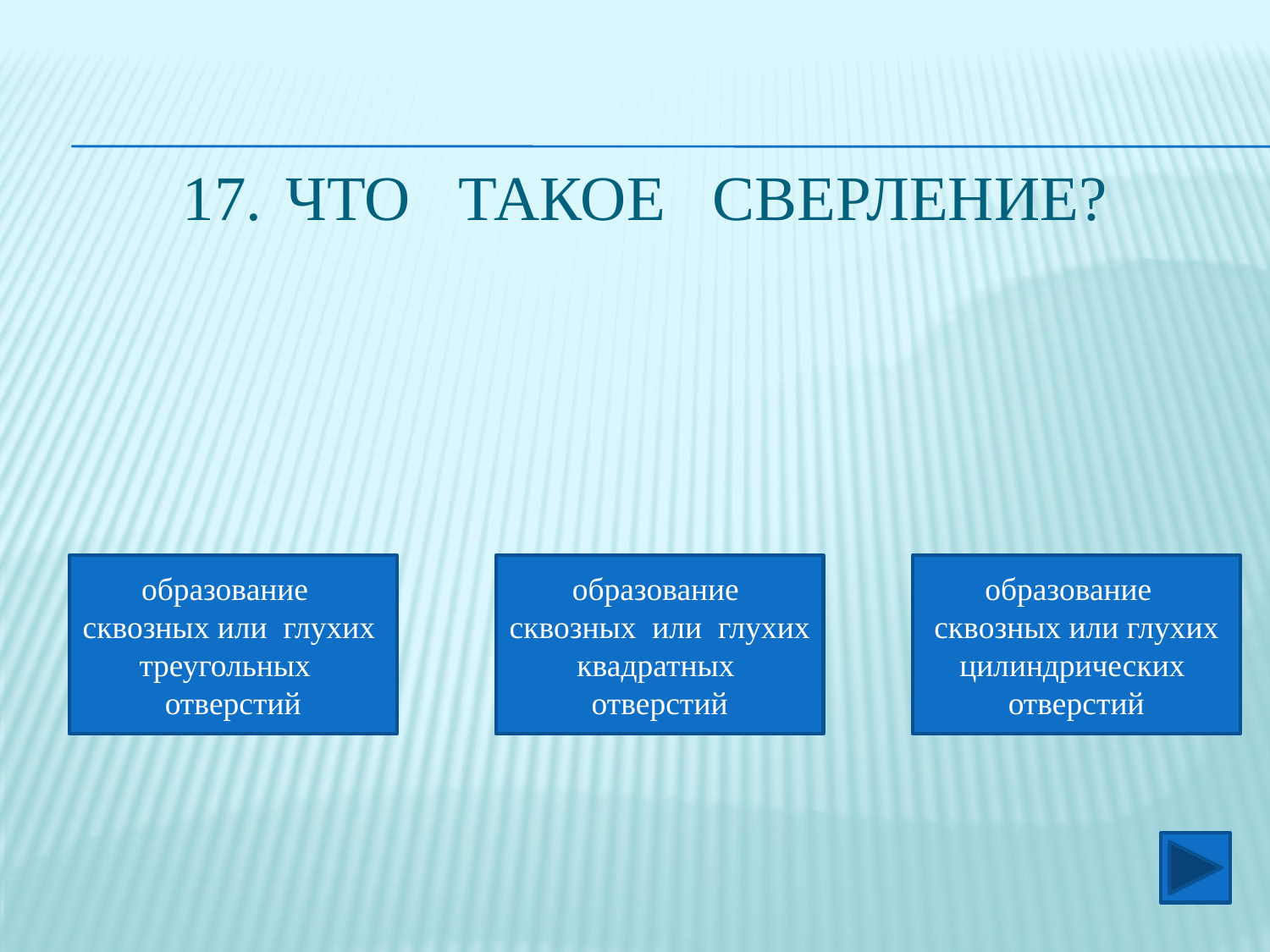

# Что   такое   сверление?
образование
сквозных или  глухих
треугольных
отверстий
образование
сквозных  или  глухих
квадратных
отверстий
образование
сквозных или глухих цилиндрических
отверстий